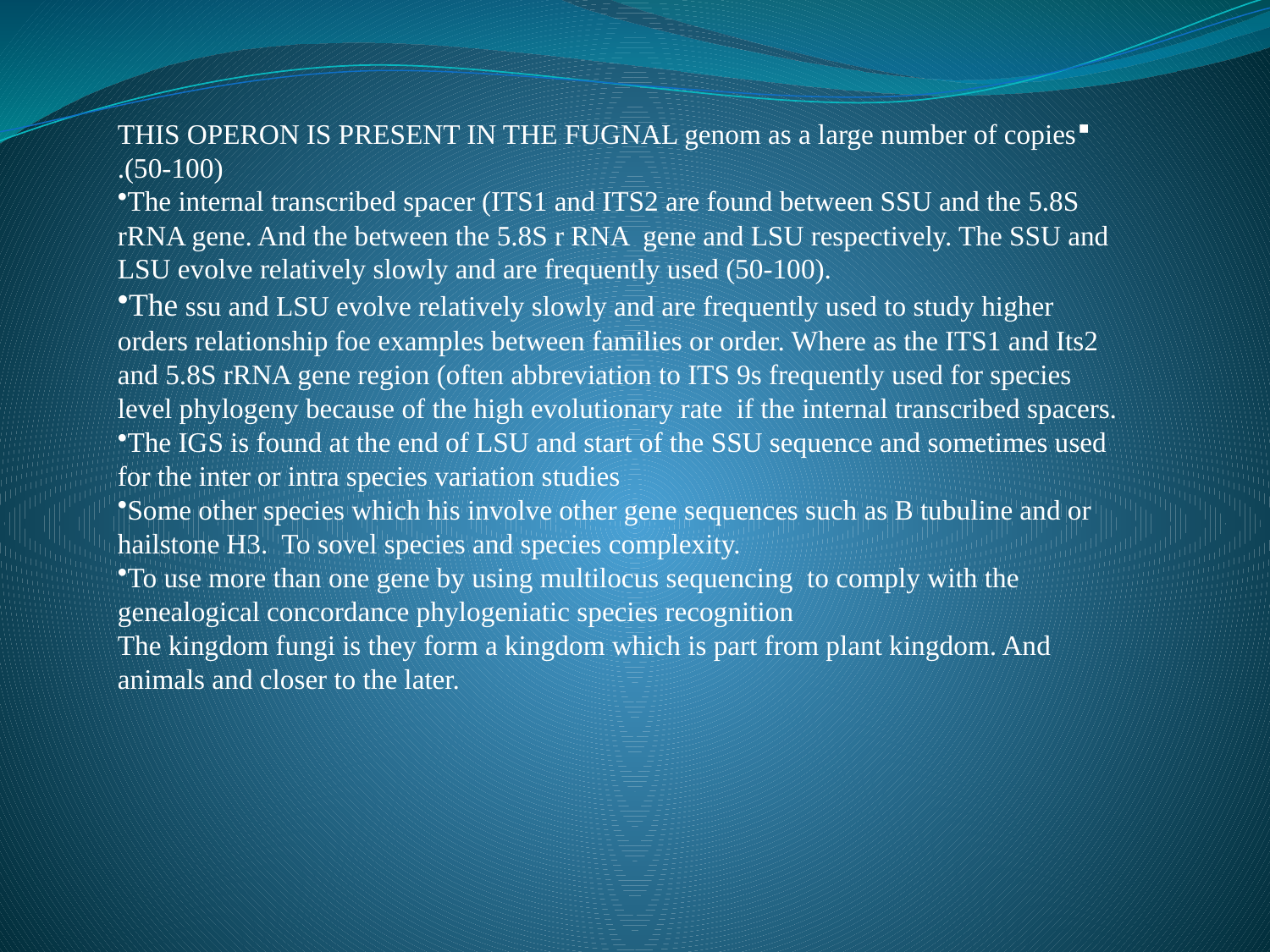

THIS OPERON IS PRESENT IN THE FUGNAL genom as a large number of copies (50-100).
The internal transcribed spacer (ITS1 and ITS2 are found between SSU and the 5.8S rRNA gene. And the between the 5.8S r RNA  gene and LSU respectively. The SSU and LSU evolve relatively slowly and are frequently used (50-100).
The ssu and LSU evolve relatively slowly and are frequently used to study higher orders relationship foe examples between families or order. Where as the ITS1 and Its2 and 5.8S rRNA gene region (often abbreviation to ITS 9s frequently used for species level phylogeny because of the high evolutionary rate  if the internal transcribed spacers.
The IGS is found at the end of LSU and start of the SSU sequence and sometimes used for the inter or intra species variation studies
Some other species which his involve other gene sequences such as B tubuline and or hailstone H3.  To sovel species and species complexity.
To use more than one gene by using multilocus sequencing  to comply with the genealogical concordance phylogeniatic species recognition
The kingdom fungi is they form a kingdom which is part from plant kingdom. And animals and closer to the later.